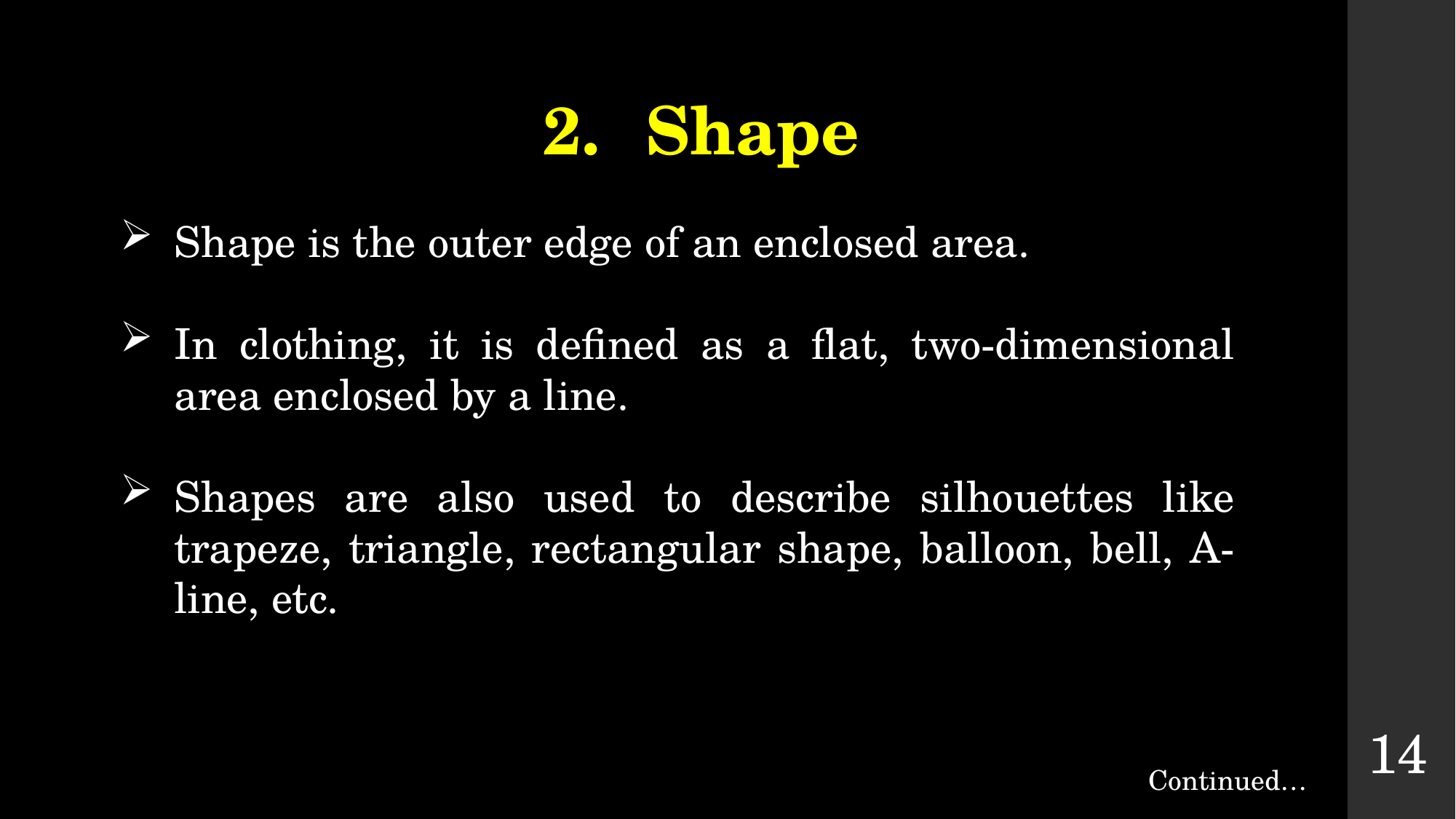

Shape
Shape is the outer edge of an enclosed area.

In clothing, it is defined as a flat, two-dimensional area enclosed by a line.

Shapes are also used to describe silhouettes like trapeze, triangle, rectangular shape, balloon, bell, A-line, etc.
14
Continued…